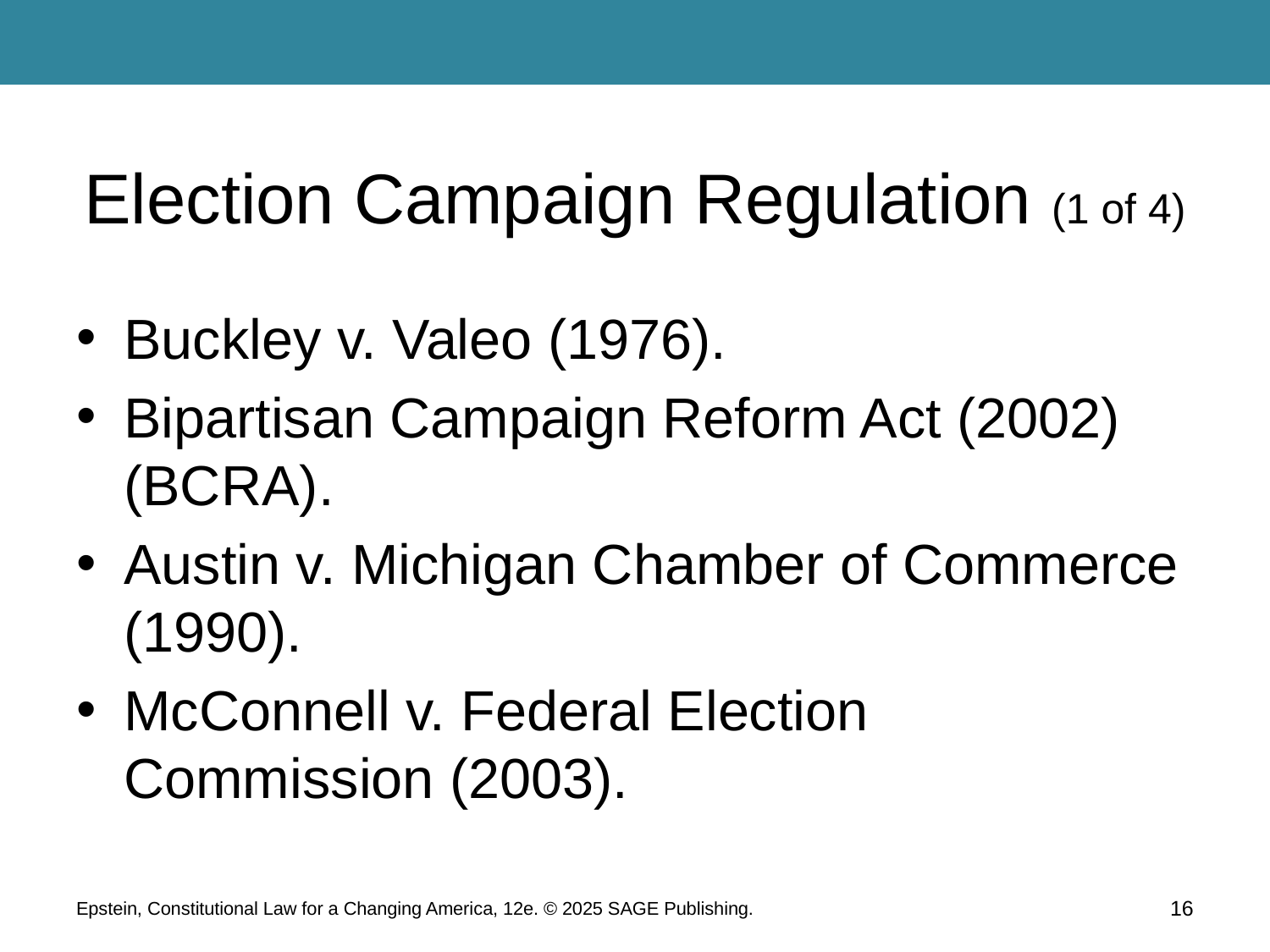

# Election Campaign Regulation (1 of 4)
Buckley v. Valeo (1976).
Bipartisan Campaign Reform Act (2002) (BCRA).
Austin v. Michigan Chamber of Commerce (1990).
McConnell v. Federal Election Commission (2003).
Epstein, Constitutional Law for a Changing America, 12e. © 2025 SAGE Publishing.
16